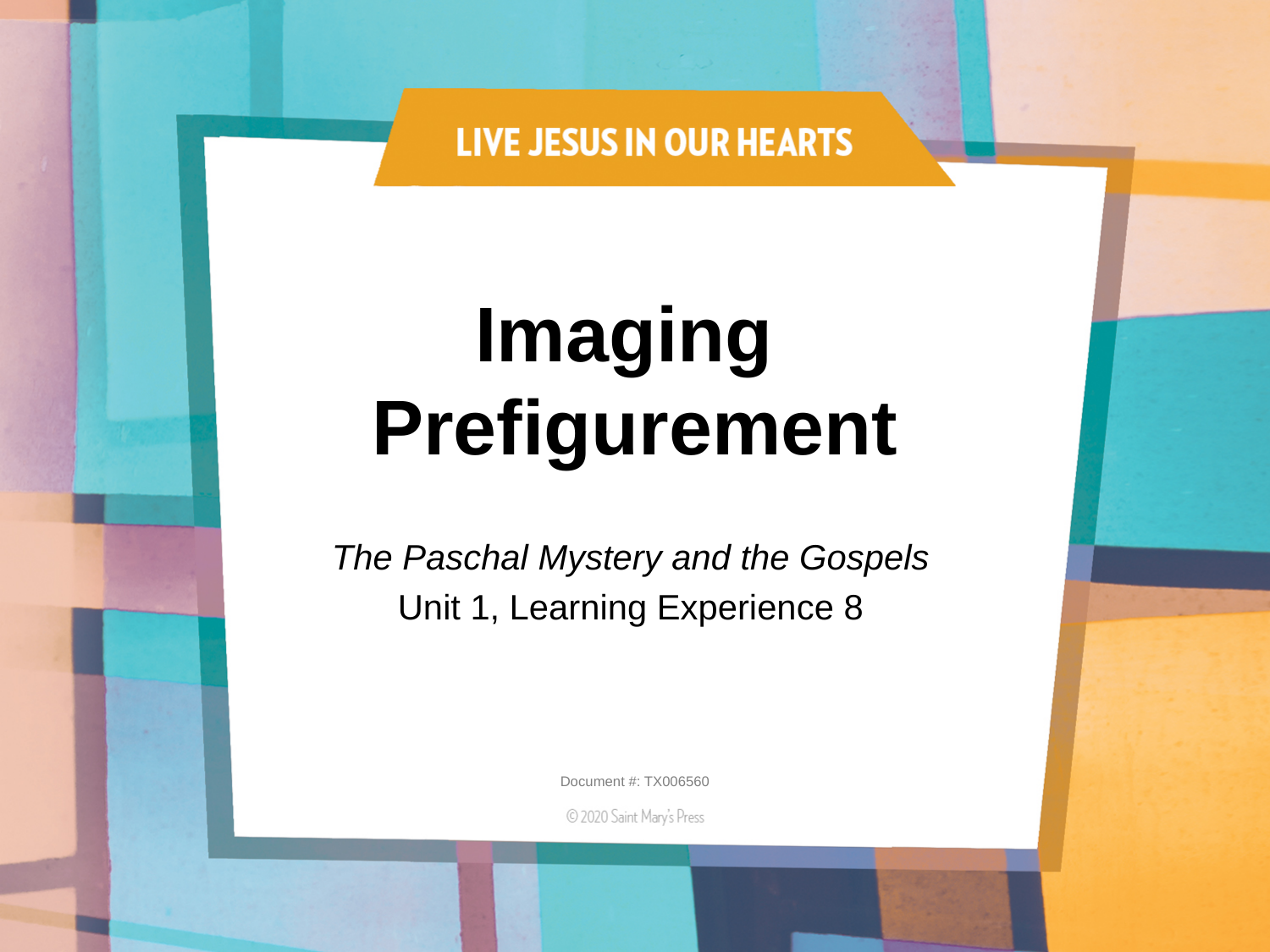

# Imaging Prefigurement
The Paschal Mystery and the Gospels
Unit 1, Learning Experience 8
Document #: TX006560